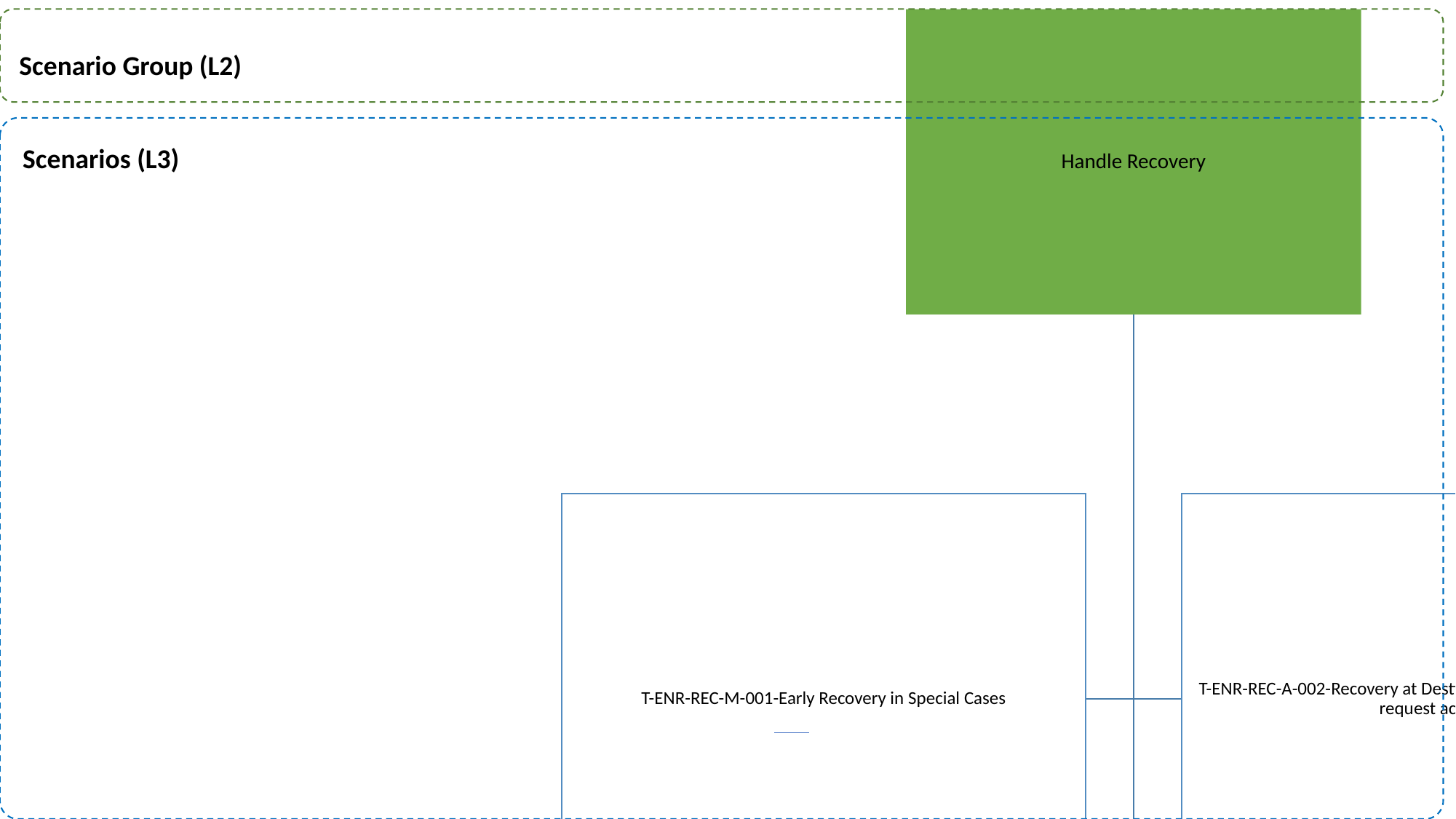

Handle Recovery
T-ENR-REC-M-001-Early Recovery in Special Cases
T-ENR-REC-A-002-Recovery at Destination – Destination’s recovery request accepted
T-ENR-REC-A-003-Recovery at Departure – Destination’s recovery request rejected
T-ENR-REC-A-004-Recovery at other country – Transfer of competency
T-ENR-REC-A-005-Recovery at Departure – Other Country’s Recovery Request Rejected – No Transfer of Competency
T-ENR-REC-A-006-Recovery at Departure – Departure Recovery Request Sent to Other Country Rejected
T-ENR-REC-A-007-Recovery at other country–Departure recovery request sent to other country accepted
T-ENR-REC-A-008-Recovery Initiation on Incident occurrence
Scenario Group (L2)

Scenarios (L3)